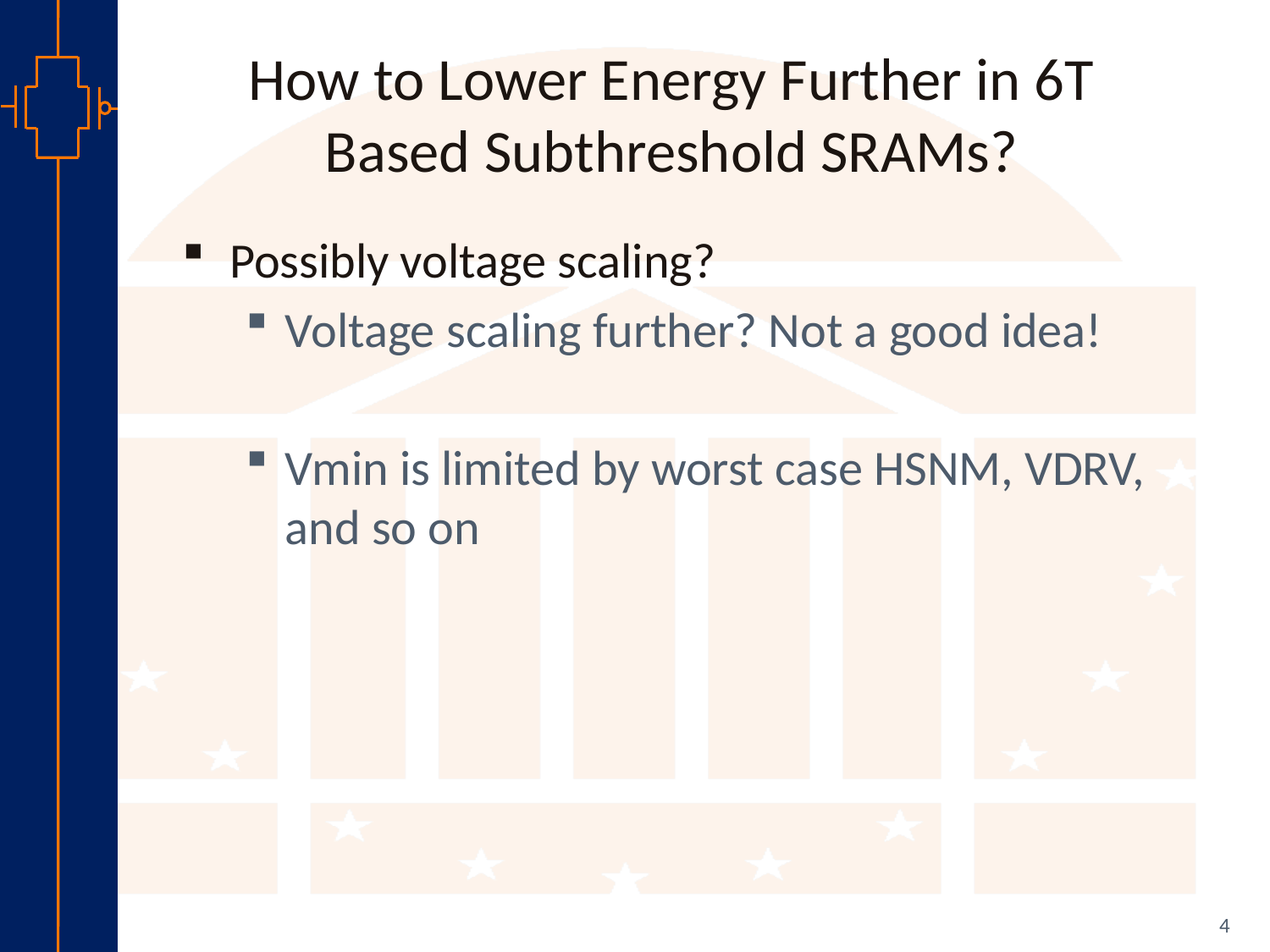

# How to Lower Energy Further in 6T Based Subthreshold SRAMs?
Possibly voltage scaling?
Voltage scaling further? Not a good idea!

Vmin is limited by worst case HSNM, VDRV, and so on

4